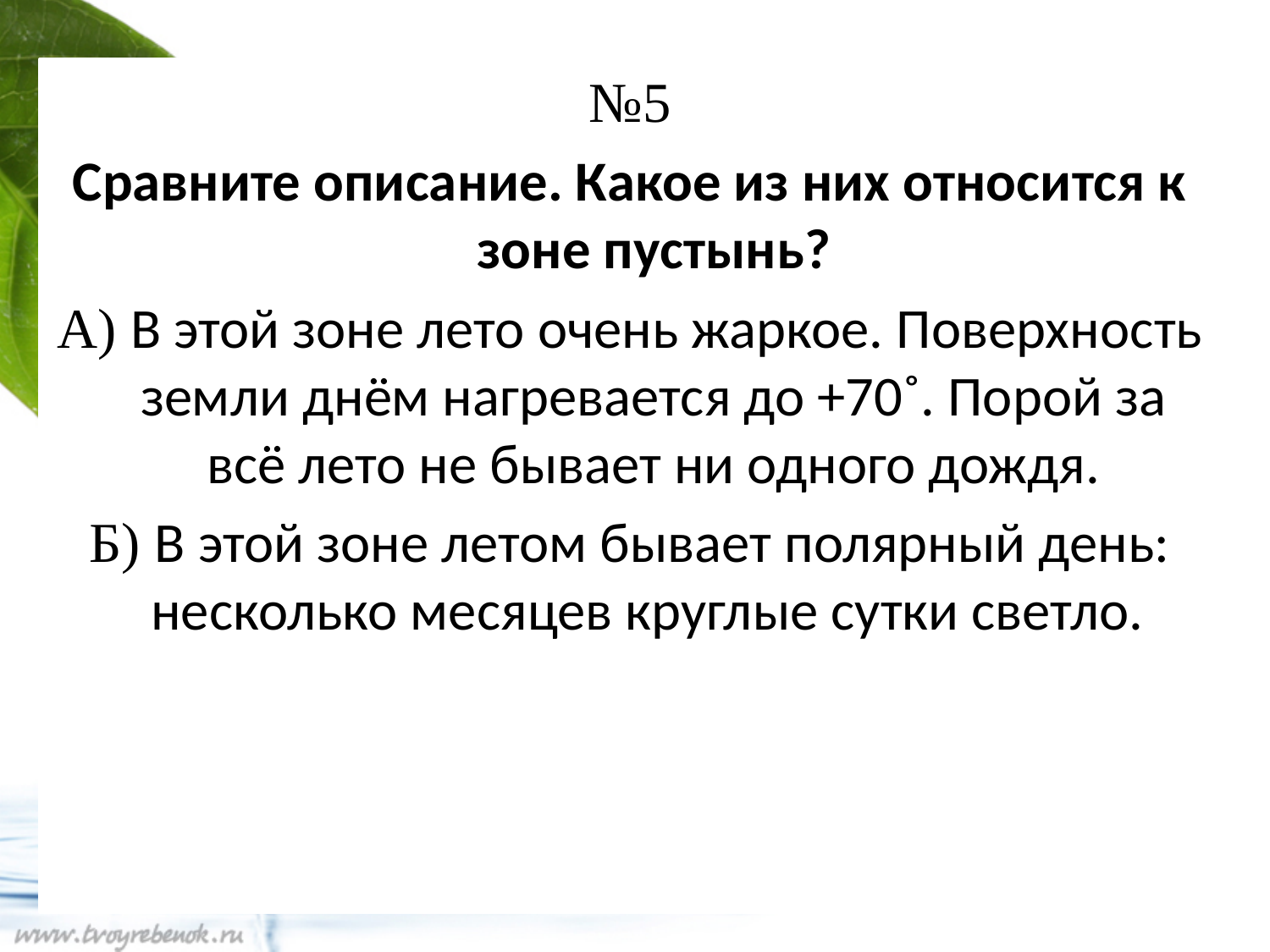

№5
Сравните описание. Какое из них относится к зоне пустынь?
А) В этой зоне лето очень жаркое. Поверхность земли днём нагревается до +70˚. Порой за всё лето не бывает ни одного дождя.
Б) В этой зоне летом бывает полярный день: несколько месяцев круглые сутки светло.